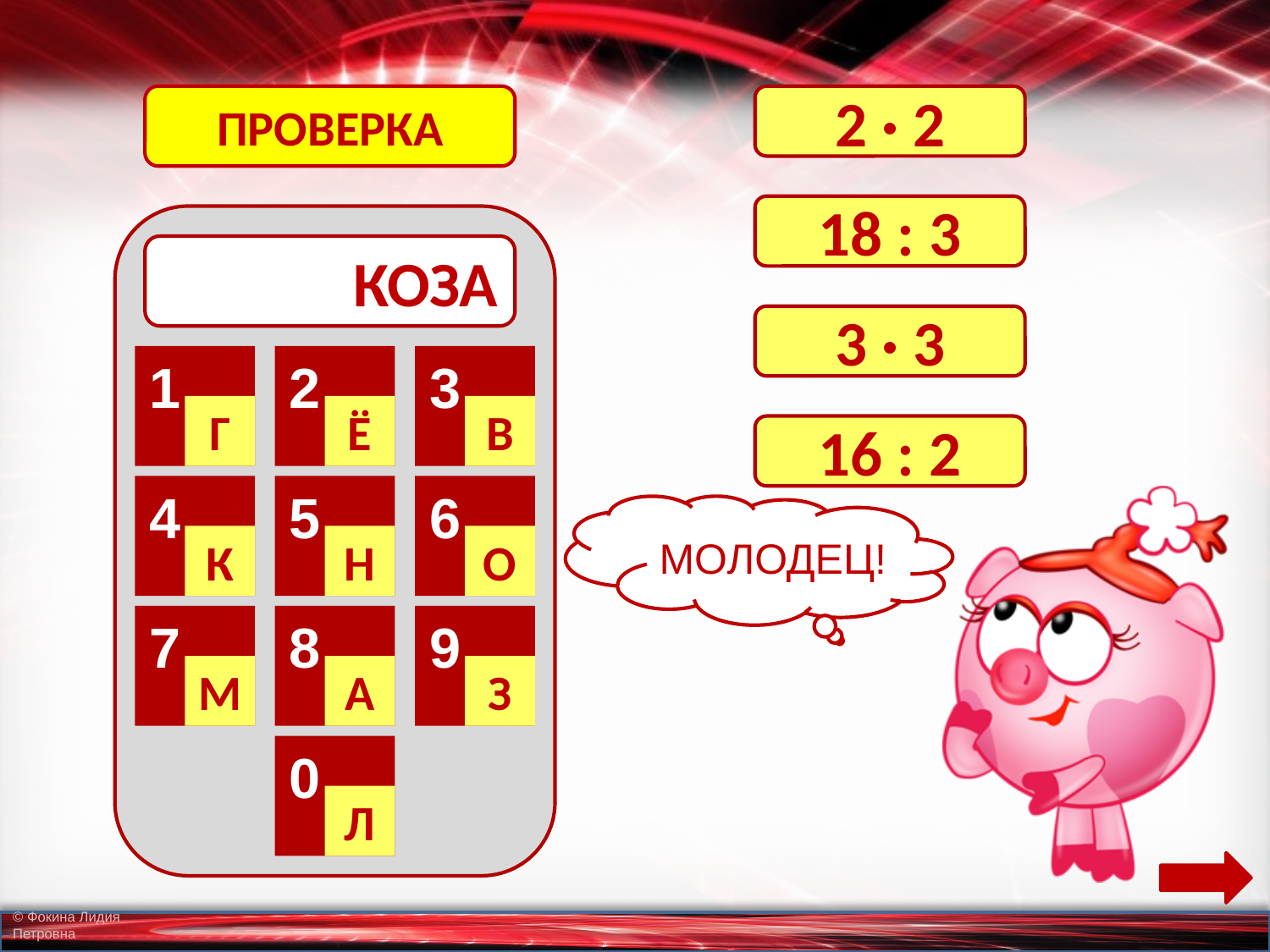

ПРОВЕРКА
2 · 2
18 : 3

КОЗА
3 · 3

2
3
1
Ё
В
Г
16 : 2

4
5
6
МОЛОДЕЦ!
К
Н
О

7
8
9
М
А
З

0
Л